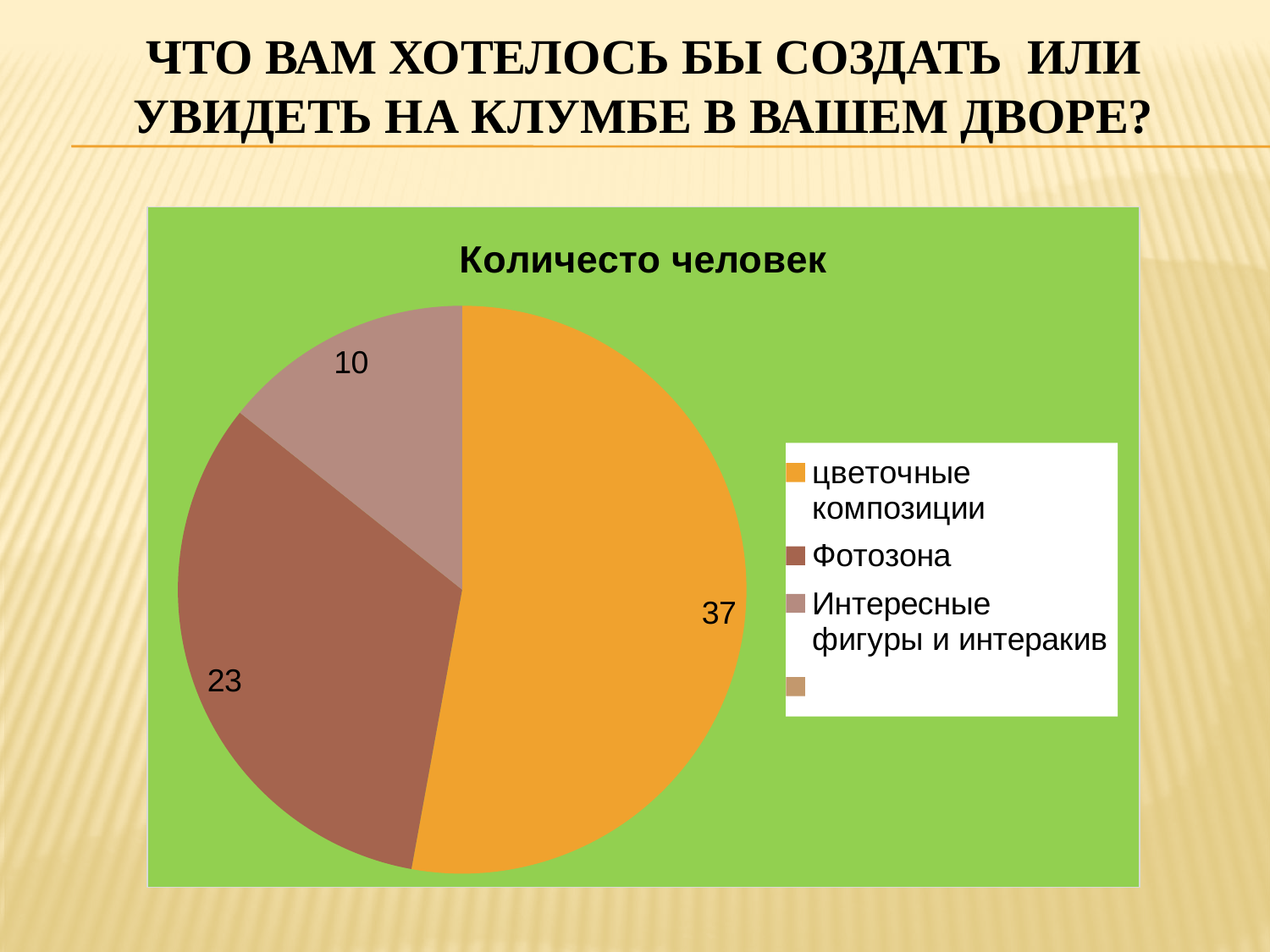

Что вам хотелось бы создать  или увидеть на клумбе в вашем дворе?

### Chart: Количесто человек

| Category | Количесто человек |
|---|---|
| цветочные композиции | 37.0 |
| Фотозона | 23.0 |
| Интересные  фигуры и интеракив  | 10.0 |
|  | None |